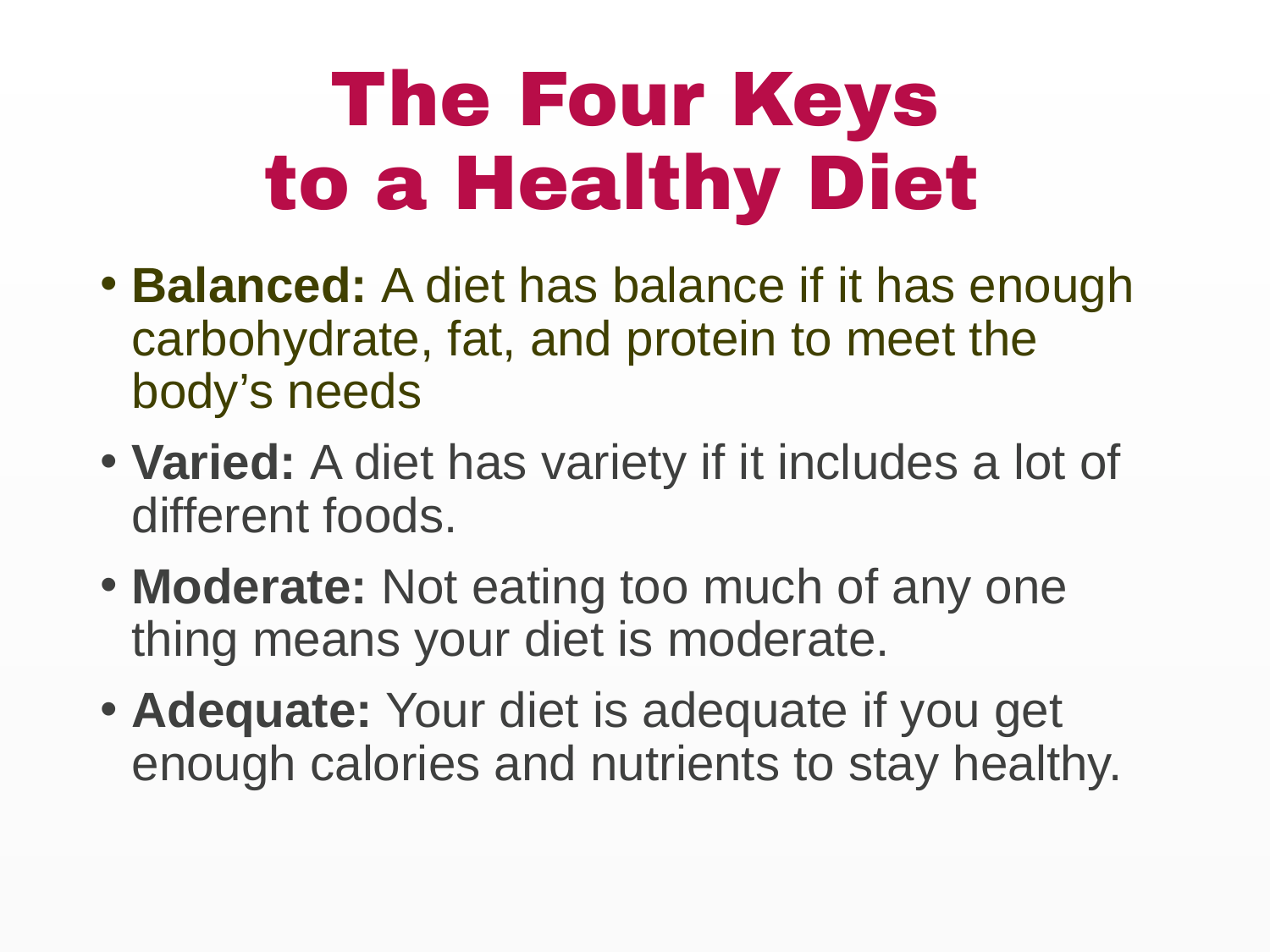

# The Four Keys to a Healthy Diet
Balanced: A diet has balance if it has enough carbohydrate, fat, and protein to meet the body’s needs
Varied: A diet has variety if it includes a lot of different foods.
Moderate: Not eating too much of any one thing means your diet is moderate.
Adequate: Your diet is adequate if you get enough calories and nutrients to stay healthy.